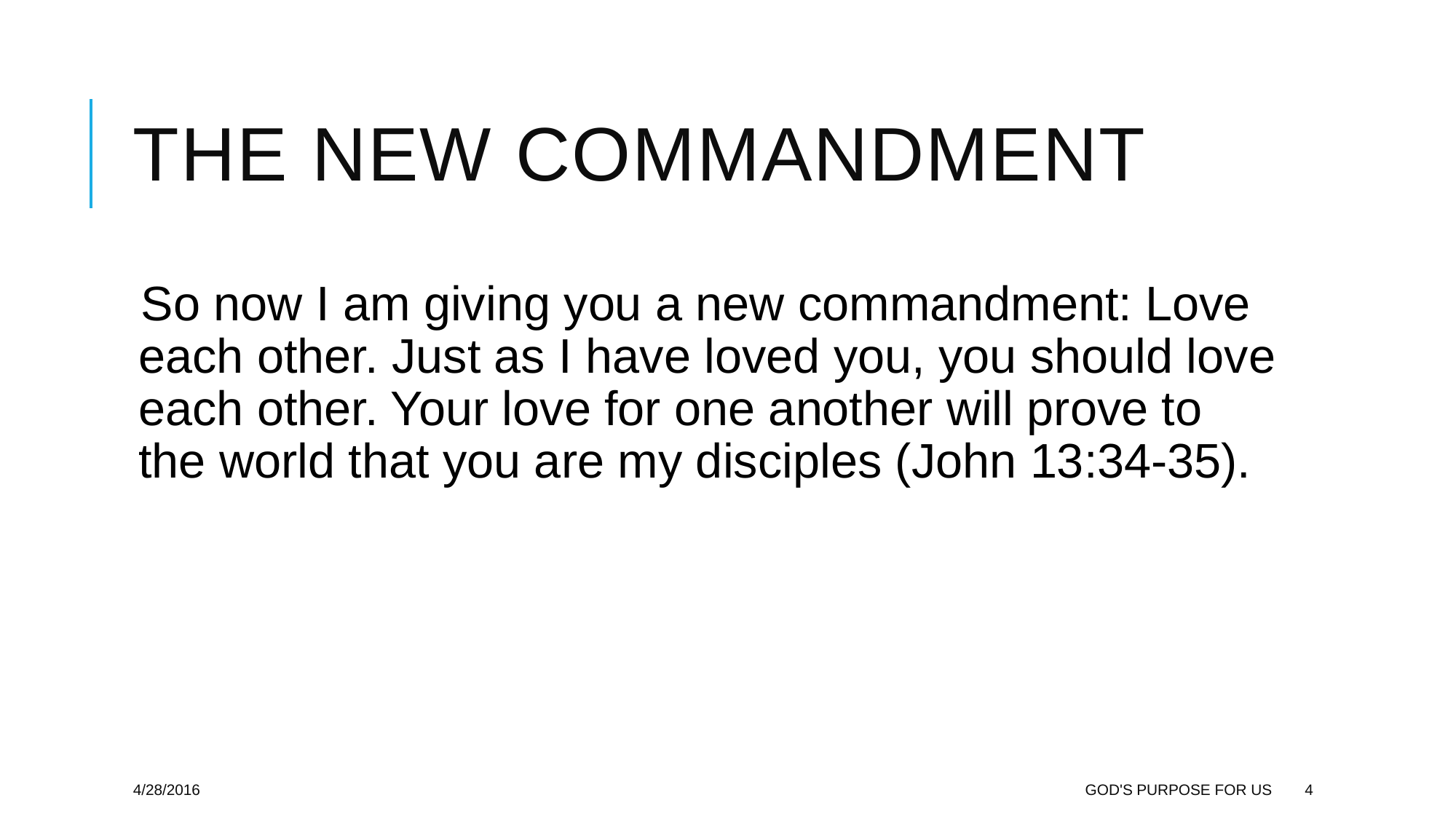

# The New Commandment
So now I am giving you a new commandment: Love each other. Just as I have loved you, you should love each other. Your love for one another will prove to the world that you are my disciples (John 13:34-35).
4/28/2016
God's Purpose for US
4